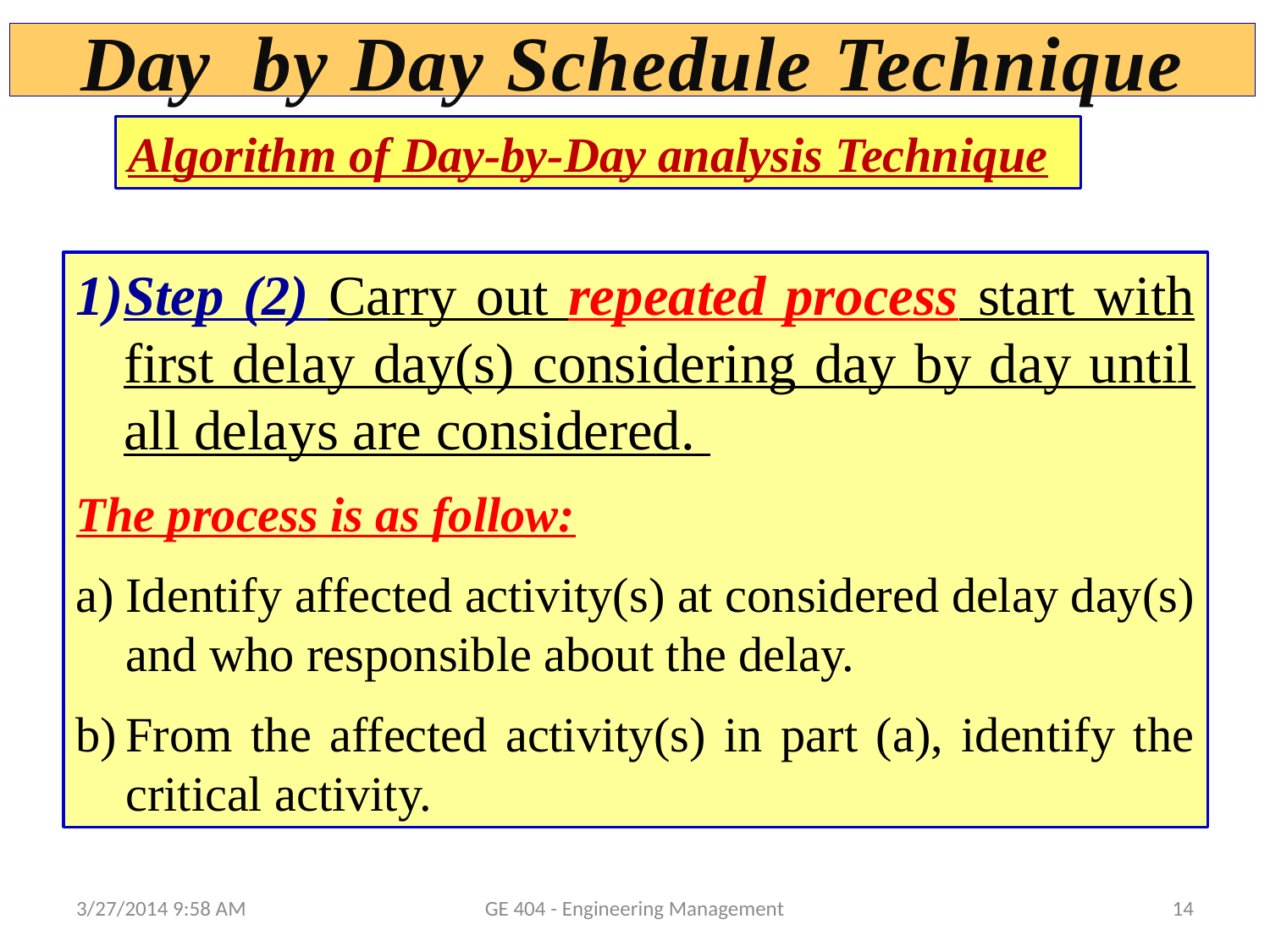

# Day  by Day Schedule Technique
Algorithm of Day-by-Day analysis Technique
Step (2) Carry out repeated process start with first delay day(s) considering day by day until all delays are considered.
The process is as follow:
Identify affected activity(s) at considered delay day(s) and who responsible about the delay.
From the affected activity(s) in part (a), identify the critical activity.
3/27/2014 9:58 AM
GE 404 - Engineering Management
14